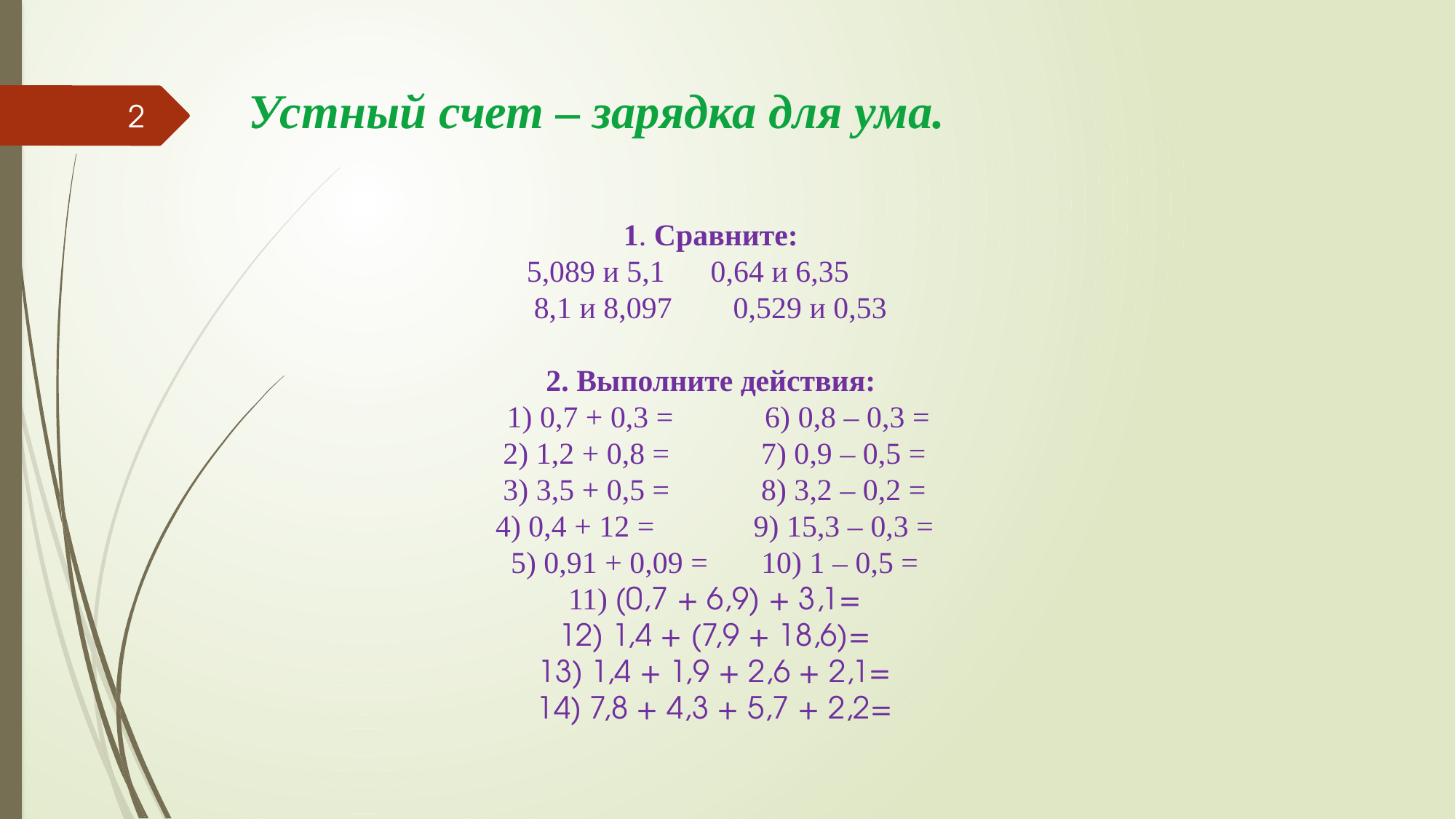

# Устный счет – зарядка для ума.
2

1. Сравните: 
5,089 и 5,1      0,64 и 6,35 
8,1 и 8,097        0,529 и 0,53

2. Выполните действия:
 1) 0,7 + 0,3 =            6) 0,8 – 0,3 =
2) 1,2 + 0,8 =            7) 0,9 – 0,5 =
3) 3,5 + 0,5 =            8) 3,2 – 0,2 =
4) 0,4 + 12 =             9) 15,3 – 0,3 =
5) 0,91 + 0,09 =       10) 1 – 0,5 =
11) (0,7 + 6,9) + 3,1=
12) 1,4 + (7,9 + 18,6)=
13) 1,4 + 1,9 + 2,6 + 2,1=
14) 7,8 + 4,3 + 5,7 + 2,2=